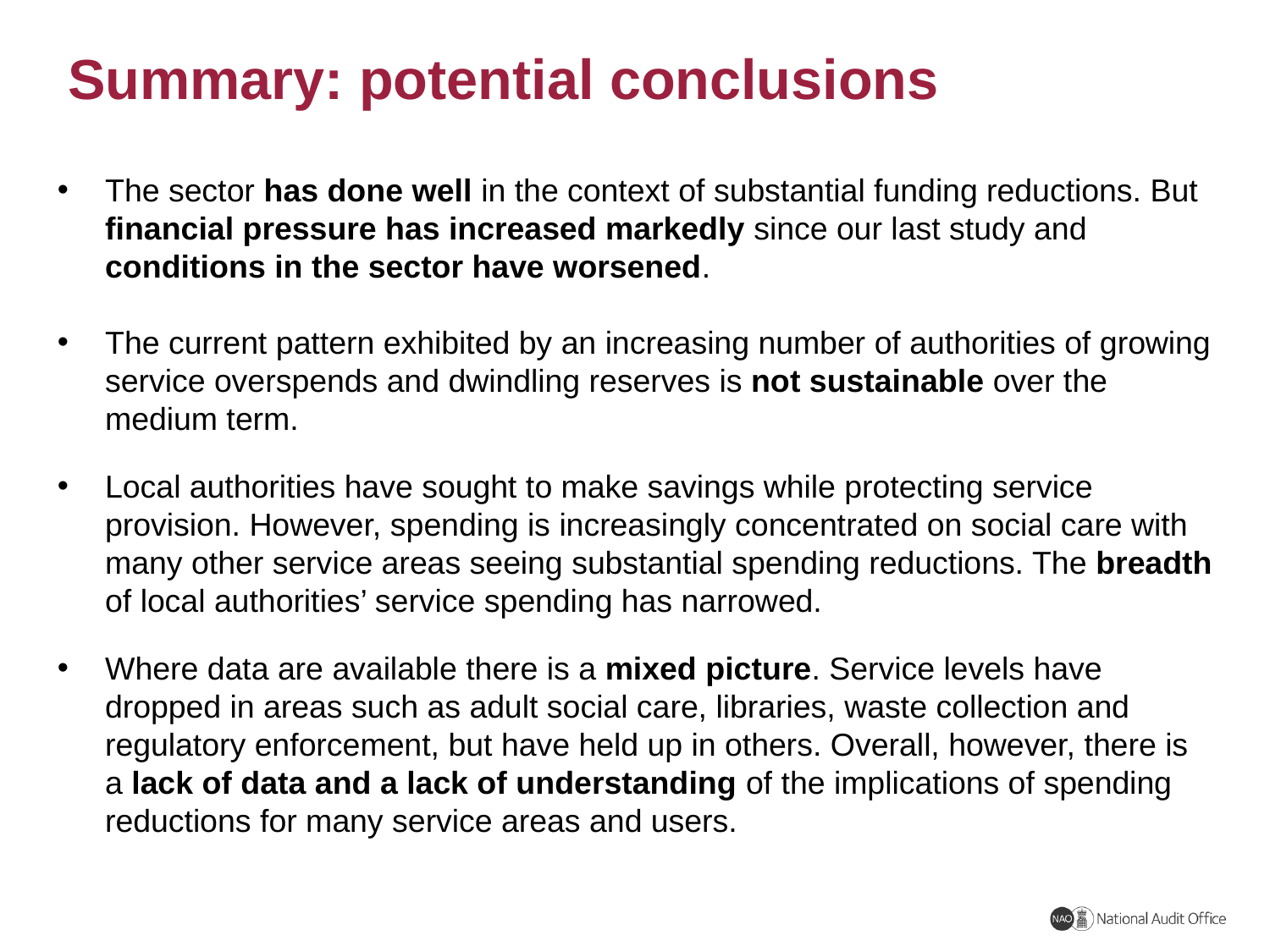

# Summary: potential conclusions

The sector has done well in the context of substantial funding reductions. But financial pressure has increased markedly since our last study and conditions in the sector have worsened.

The current pattern exhibited by an increasing number of authorities of growing service overspends and dwindling reserves is not sustainable over the medium term.

Local authorities have sought to make savings while protecting service provision. However, spending is increasingly concentrated on social care with many other service areas seeing substantial spending reductions. The breadth of local authorities’ service spending has narrowed.

Where data are available there is a mixed picture. Service levels have dropped in areas such as adult social care, libraries, waste collection and regulatory enforcement, but have held up in others. Overall, however, there is a lack of data and a lack of understanding of the implications of spending reductions for many service areas and users.